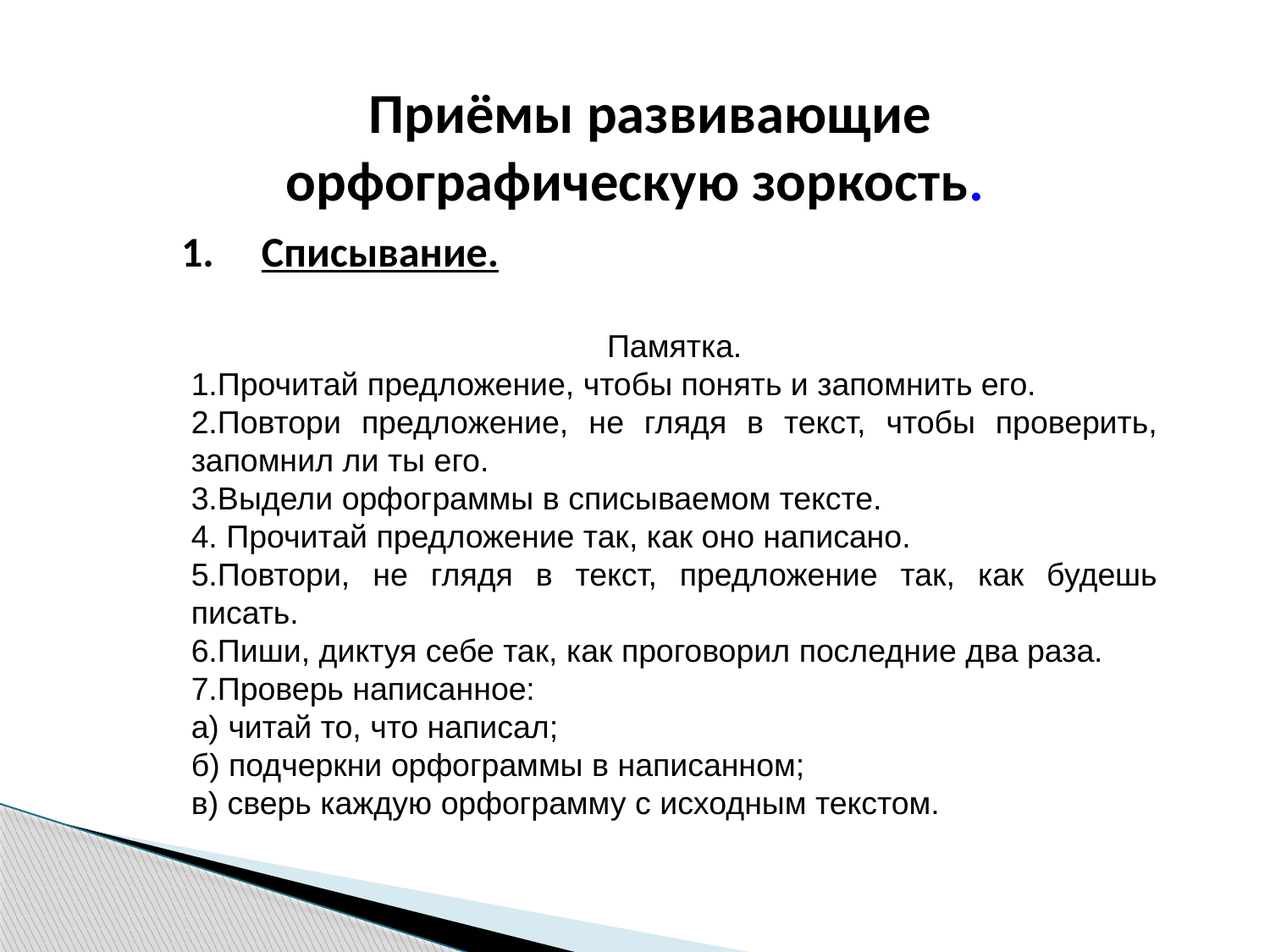

Приёмы развивающие орфографическую зоркость.
1.     Списывание.
Памятка.
1.Прочитай предложение, чтобы понять и запомнить его.
2.Повтори предложение, не глядя в текст, чтобы проверить, запомнил ли ты его.
3.Выдели орфограммы в списываемом тексте.
4. Прочитай предложение так, как оно написано.
5.Повтори, не глядя в текст, предложение так, как будешь писать.
6.Пиши, диктуя себе так, как проговорил последние два раза.
7.Проверь написанное:
а) читай то, что написал;
б) подчеркни орфограммы в написанном;
в) сверь каждую орфограмму с исходным текстом.